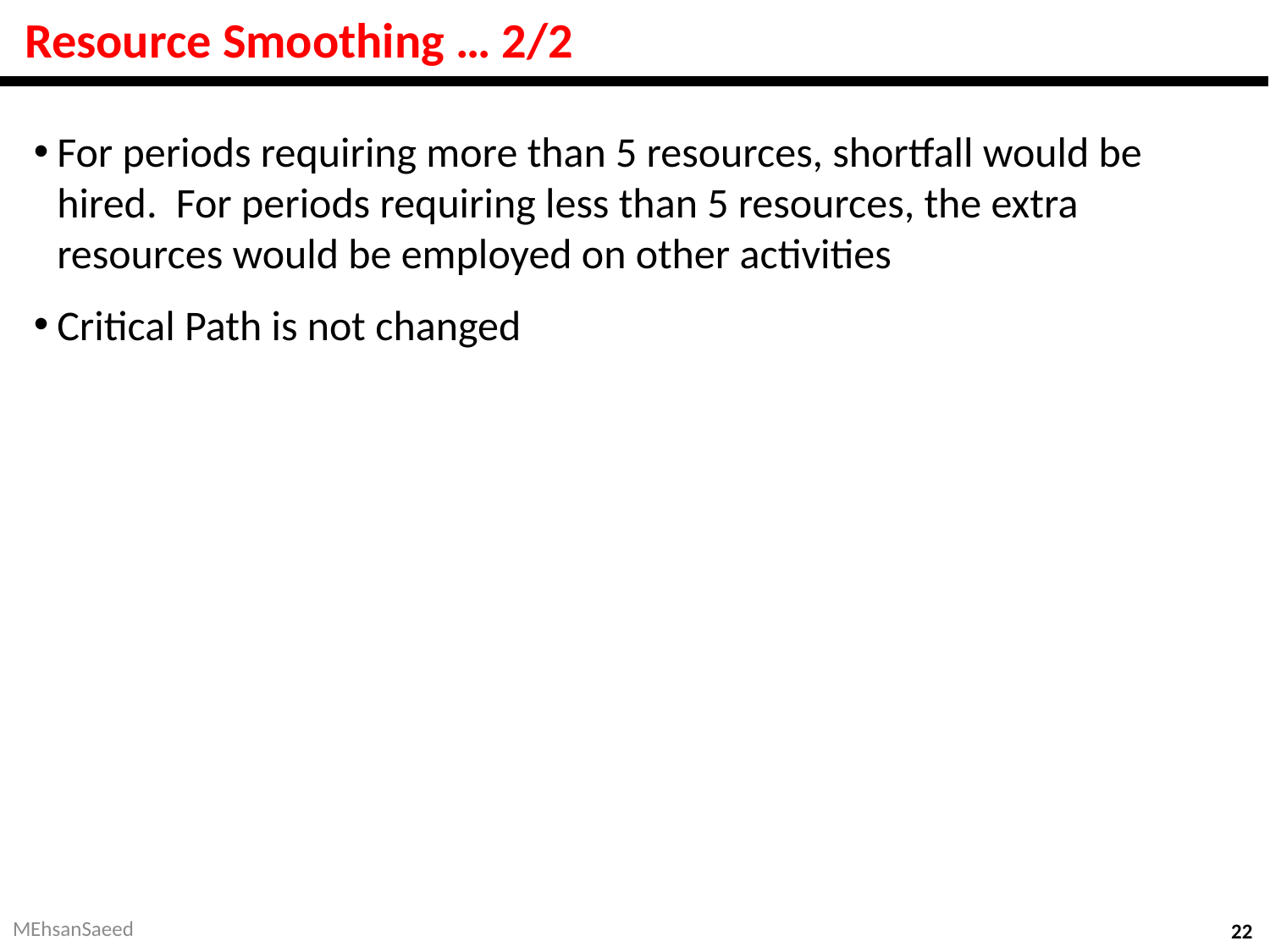

# Resource Smoothing … 2/2
For periods requiring more than 5 resources, shortfall would be hired.  For periods requiring less than 5 resources, the extra resources would be employed on other activities
Critical Path is not changed
MEhsanSaeed
22